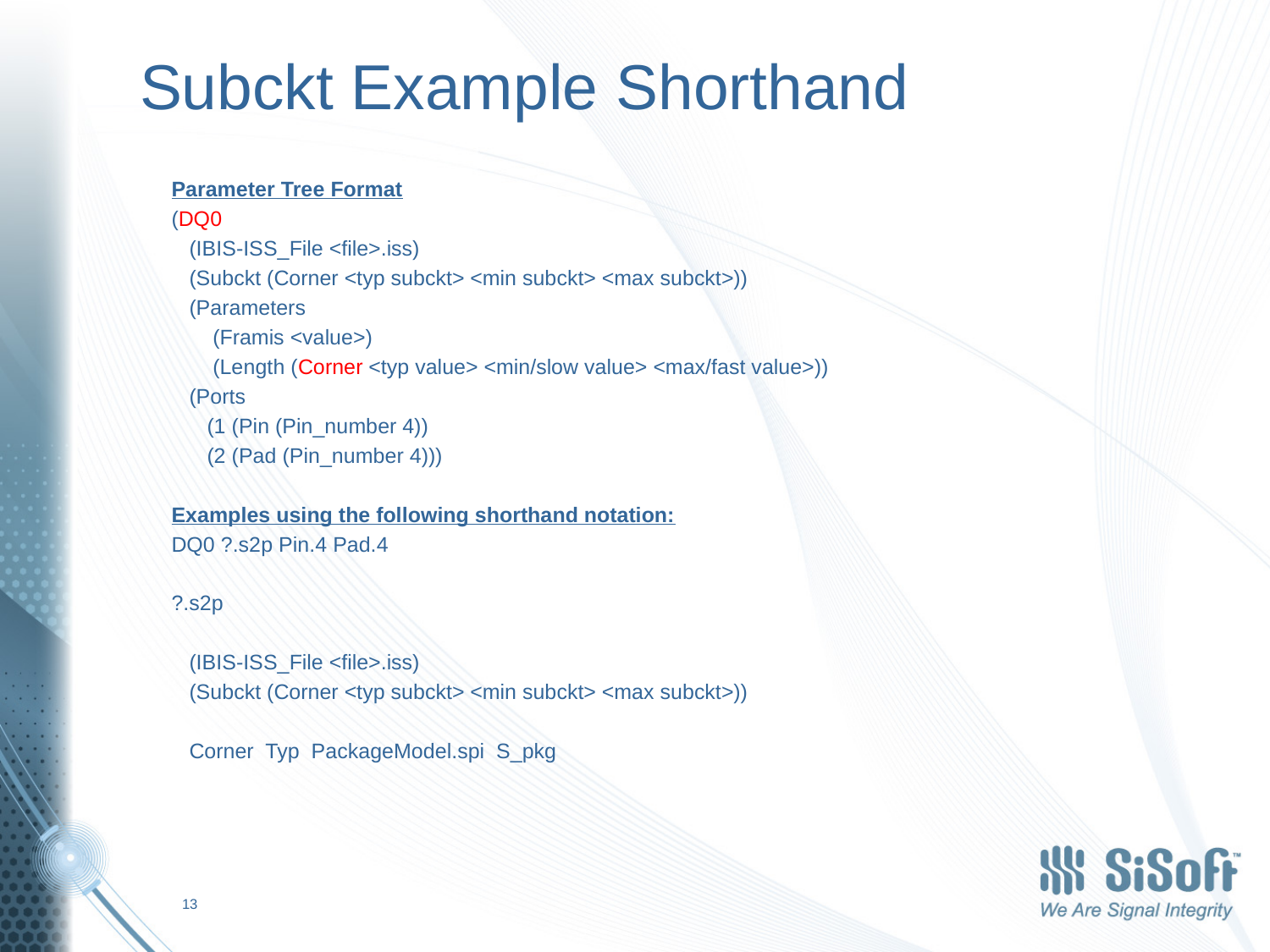

# Subckt Example Shorthand
Parameter Tree Format
(DQ0
   (IBIS-ISS_File <file>.iss)
   (Subckt (Corner <typ subckt> <min subckt> <max subckt>))
   (Parameters
       (Framis <value>)
       (Length (Corner <typ value> <min/slow value> <max/fast value>))
   (Ports
      (1 (Pin (Pin_number 4))
      (2 (Pad (Pin_number 4)))

Examples using the following shorthand notation:
DQ0 ?.s2p Pin.4 Pad.4

?.s2p

   (IBIS-ISS_File <file>.iss)
   (Subckt (Corner <typ subckt> <min subckt> <max subckt>))

   Corner  Typ  PackageModel.spi  S_pkg

13